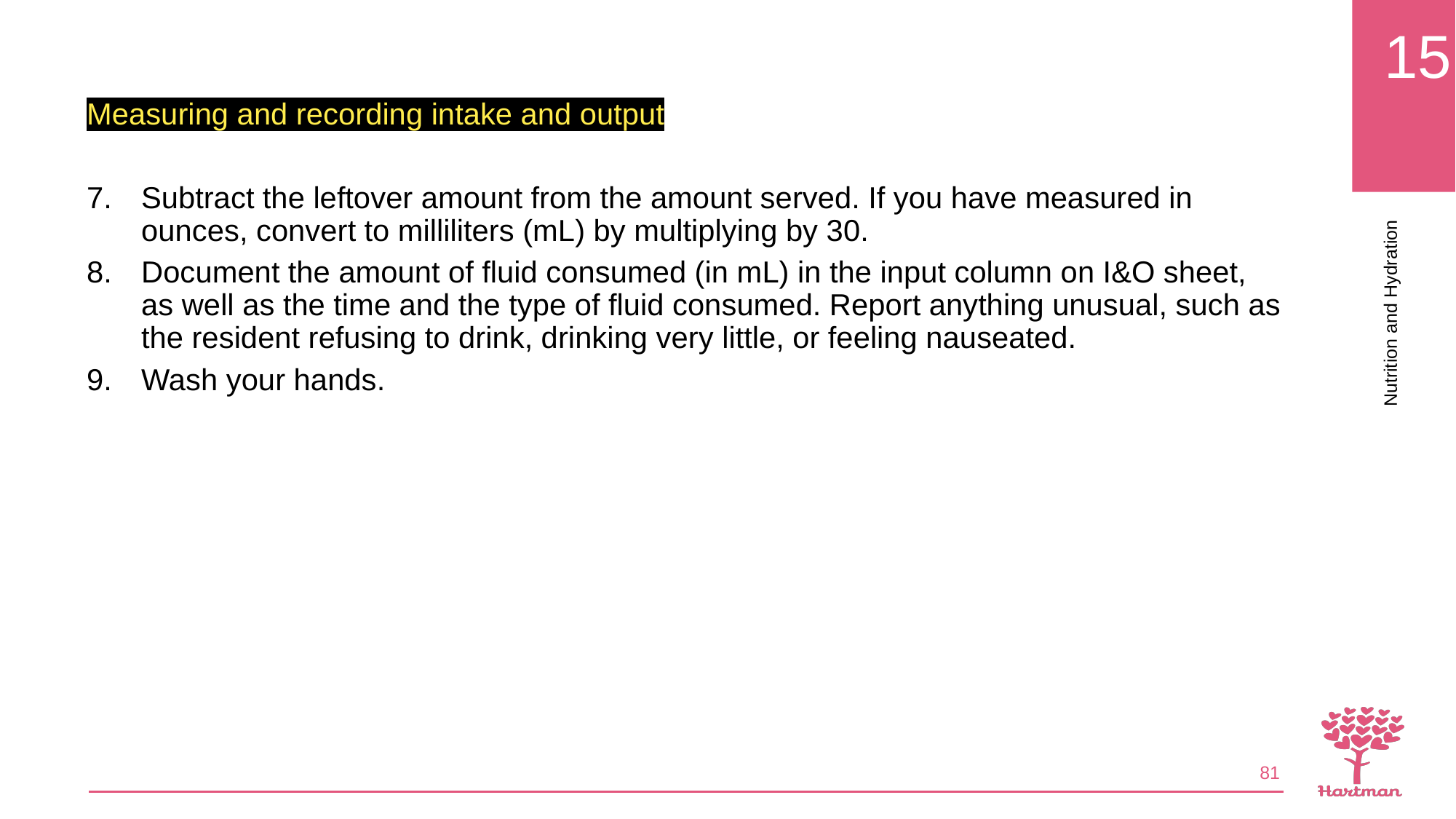

Measuring and recording intake and output

Subtract the leftover amount from the amount served. If you have measured in ounces, convert to milliliters (mL) by multiplying by 30.
Document the amount of fluid consumed (in mL) in the input column on I&O sheet, as well as the time and the type of fluid consumed. Report anything unusual, such as the resident refusing to drink, drinking very little, or feeling nauseated.
Wash your hands.

81